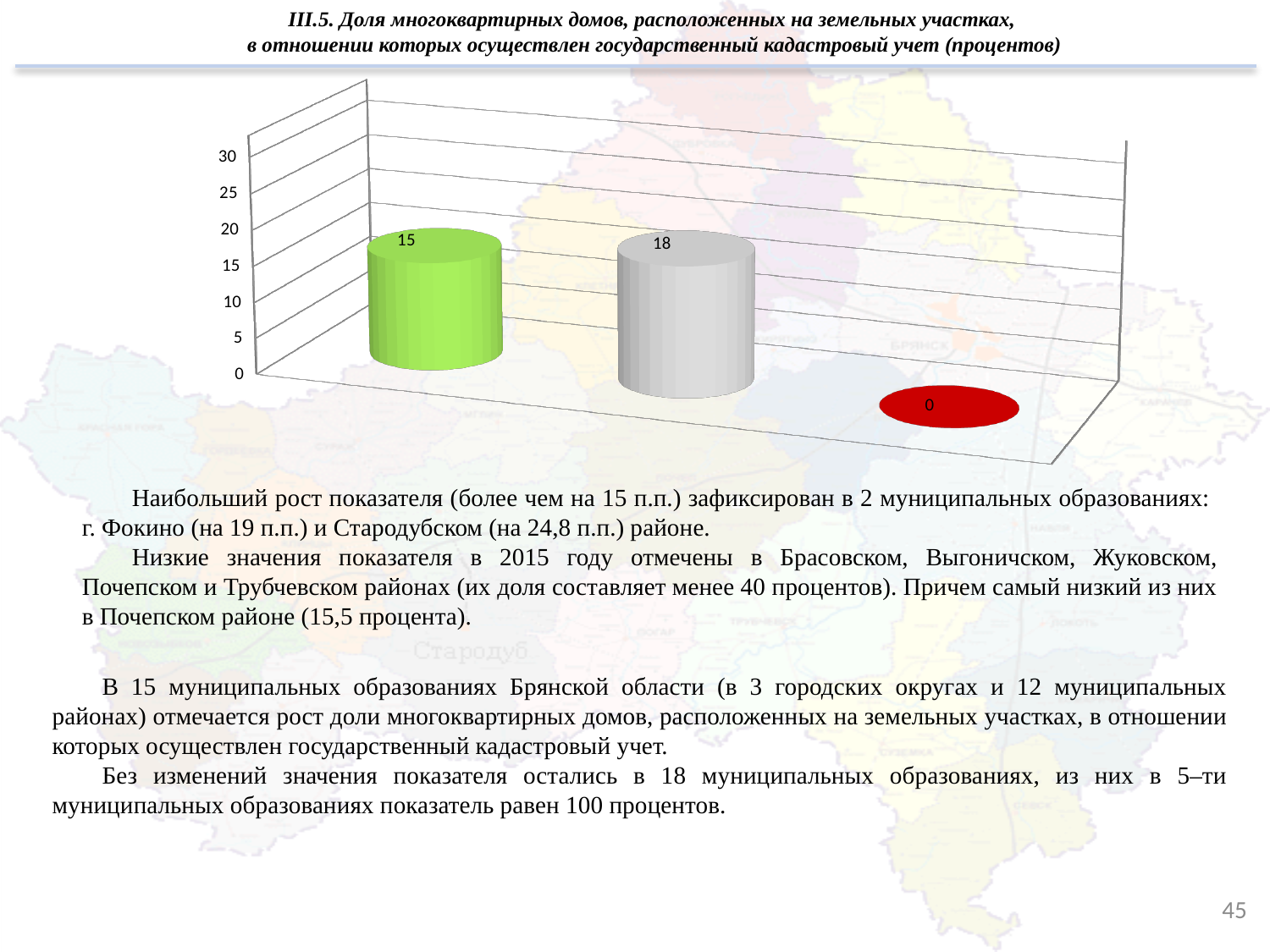

III.5. Доля многоквартирных домов, расположенных на земельных участках,
в отношении которых осуществлен государственный кадастровый учет (процентов)

[unsupported chart]

Наибольший рост показателя (более чем на 15 п.п.) зафиксирован в 2 муниципальных образованиях:  г. Фокино (на 19 п.п.) и Стародубском (на 24,8 п.п.) районе.
Низкие значения показателя в 2015 году отмечены в Брасовском, Выгоничском, Жуковском, Почепском и Трубчевском районах (их доля составляет менее 40 процентов). Причем самый низкий из них в Почепском районе (15,5 процента).
В 15 муниципальных образованиях Брянской области (в 3 городских округах и 12 муниципальных районах) отмечается рост доли многоквартирных домов, расположенных на земельных участках, в отношении которых осуществлен государственный кадастровый учет.
Без изменений значения показателя остались в 18 муниципальных образованиях, из них в 5–ти муниципальных образованиях показатель равен 100 процентов.
45